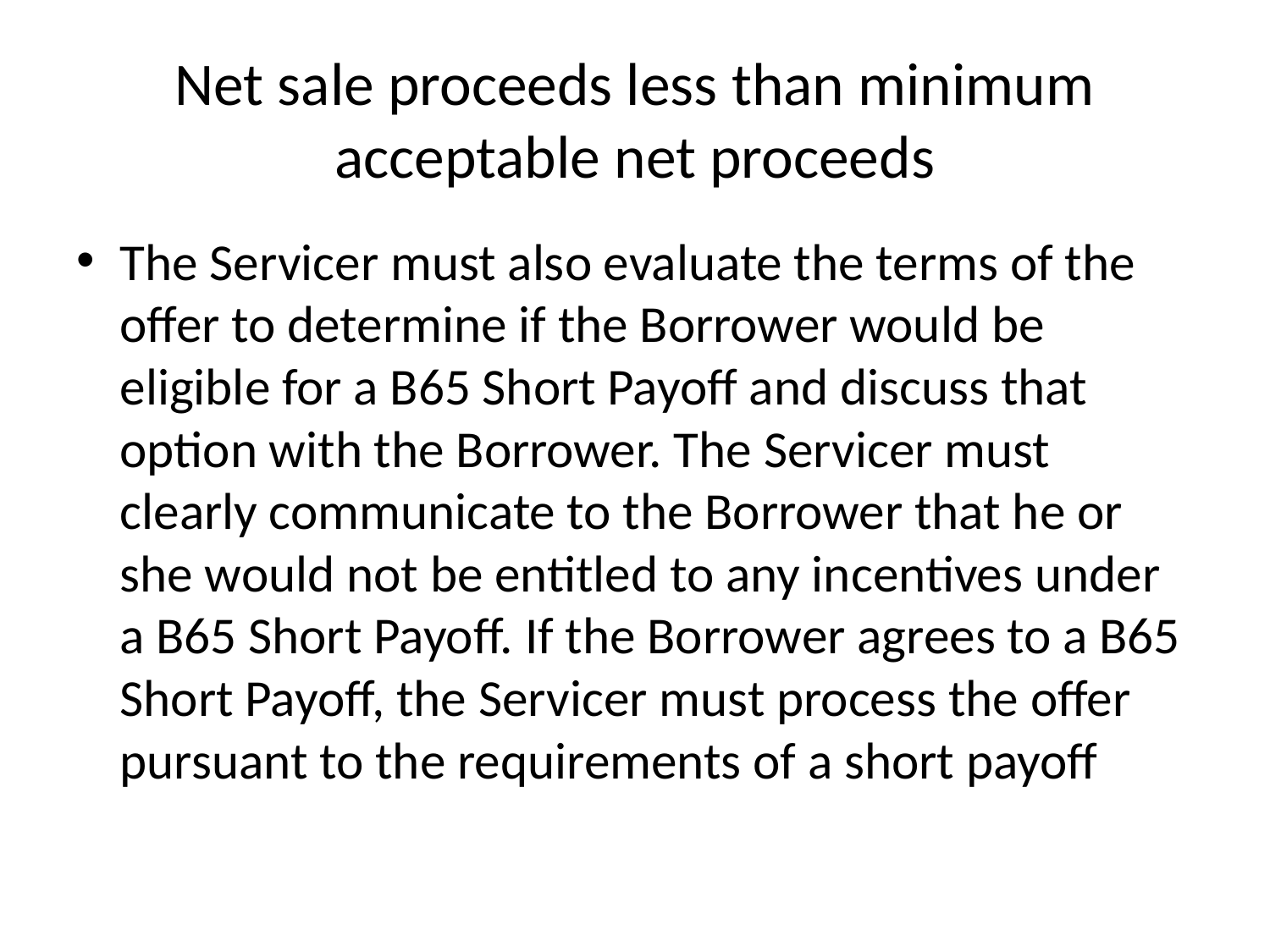

# Net sale proceeds less than minimum acceptable net proceeds
The Servicer must also evaluate the terms of the offer to determine if the Borrower would be eligible for a B65 Short Payoff and discuss that option with the Borrower. The Servicer must clearly communicate to the Borrower that he or she would not be entitled to any incentives under a B65 Short Payoff. If the Borrower agrees to a B65 Short Payoff, the Servicer must process the offer pursuant to the requirements of a short payoff